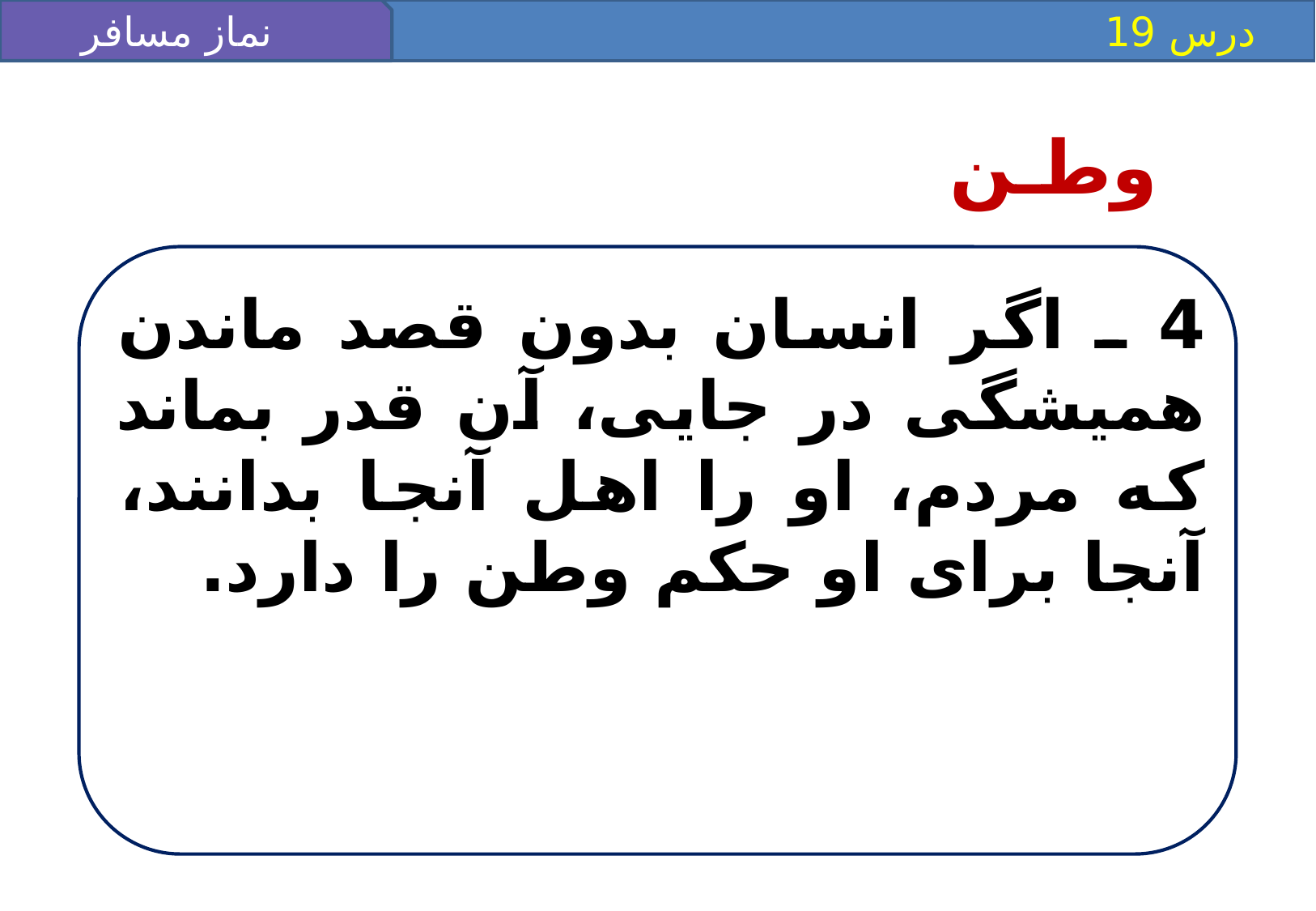

درس 19
نماز مسافر (2)
وطـن

4 ـ اگر انسان بدون قصد ماندن هميشگى در جايى، آن قدر بماند كه مردم، او را اهل آنجا بدانند، آنجا براى او حكم وطن را دارد.